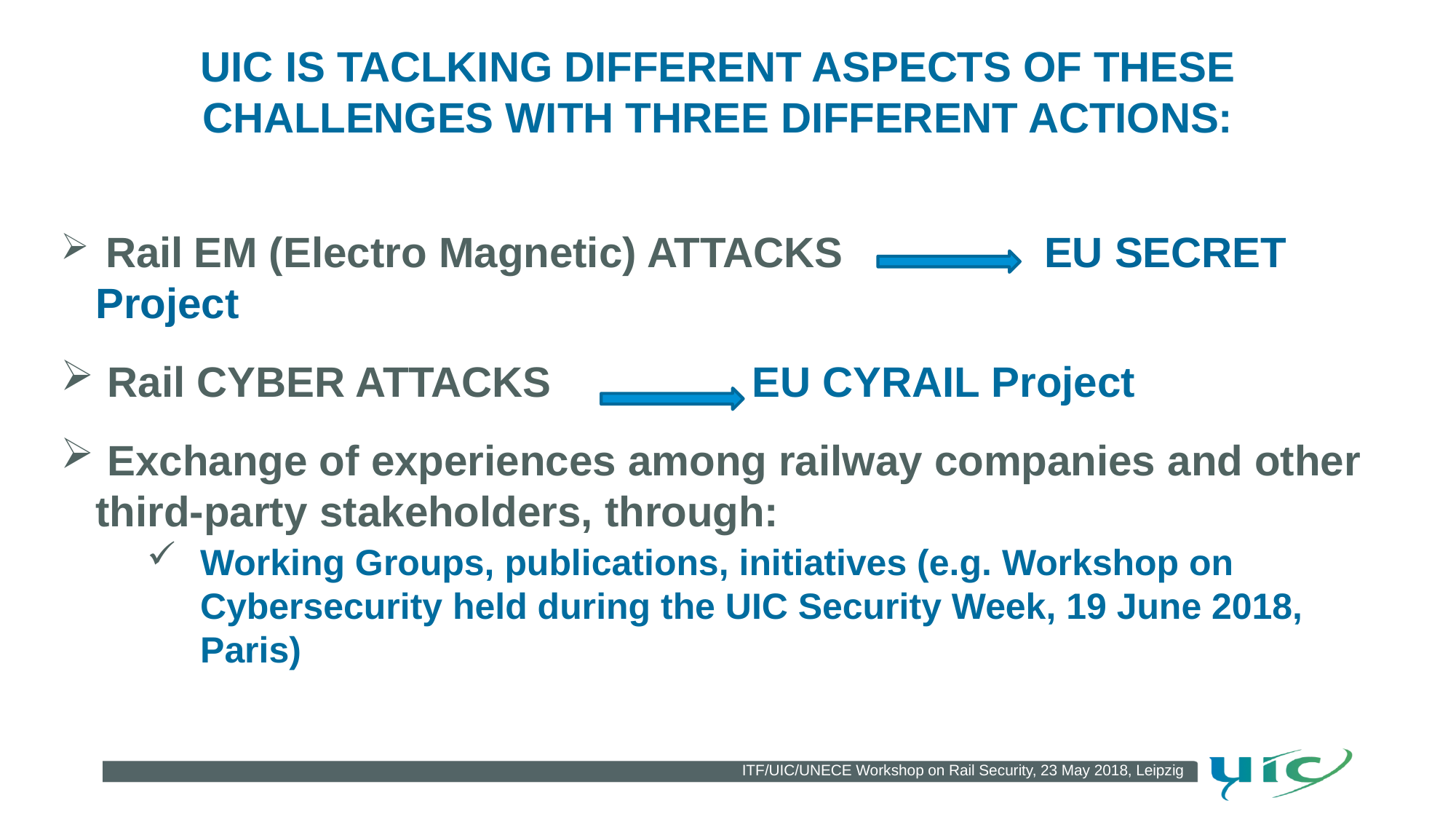

UIC IS TACLKING DIFFERENT ASPECTS OF THESE CHALLENGES WITH THREE DIFFERENT ACTIONS:

 Rail EM (Electro Magnetic) ATTACKS                 EU SECRET Project
 Rail CYBER ATTACKS                 EU CYRAIL Project
 Exchange of experiences among railway companies and other third-party stakeholders, through:
Working Groups, publications, initiatives (e.g. Workshop on Cybersecurity held during the UIC Security Week, 19 June 2018, Paris)

ITF/UIC/UNECE Workshop on Rail Security, 23 May 2018, Leipzig